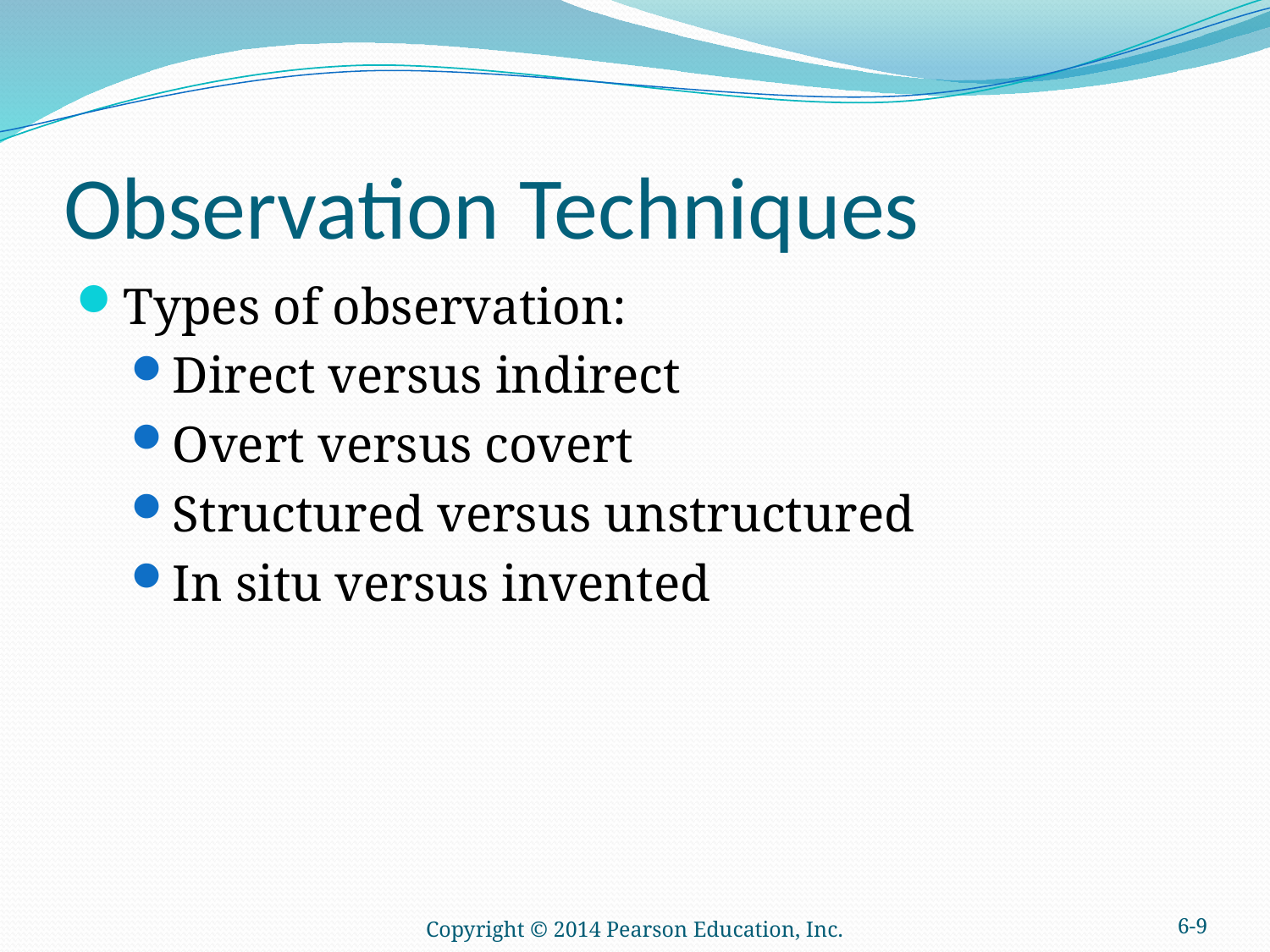

# Observation Techniques
Types of observation:
Direct versus indirect
Overt versus covert
Structured versus unstructured
In situ versus invented